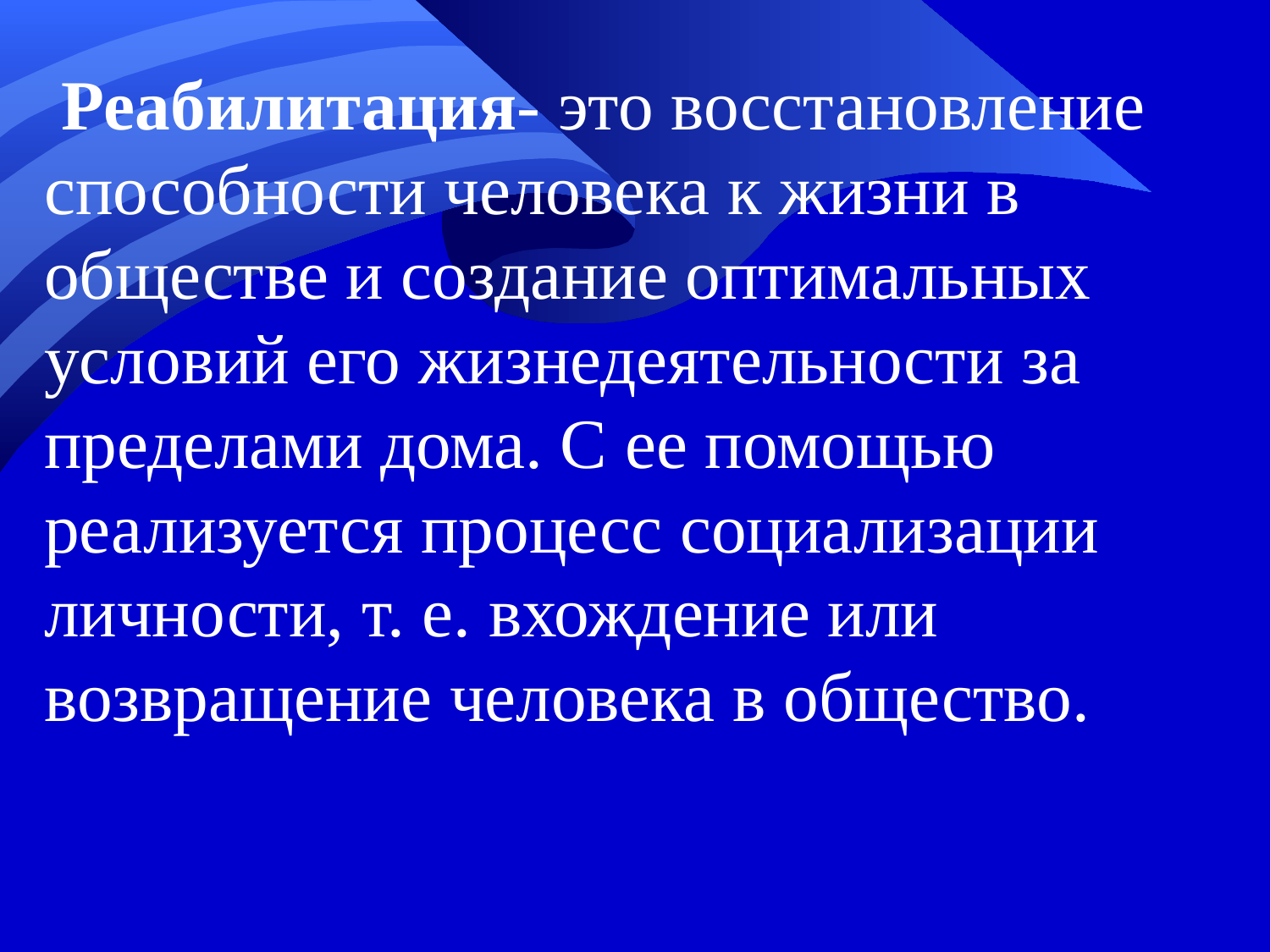

Реабилитация- это восстановление способности человека к жизни в обществе и создание оптимальных условий его жизнедеятельности за пределами дома. С ее помощью реализуется процесс социализации личности, т. е. вхождение или возвращение человека в общество.